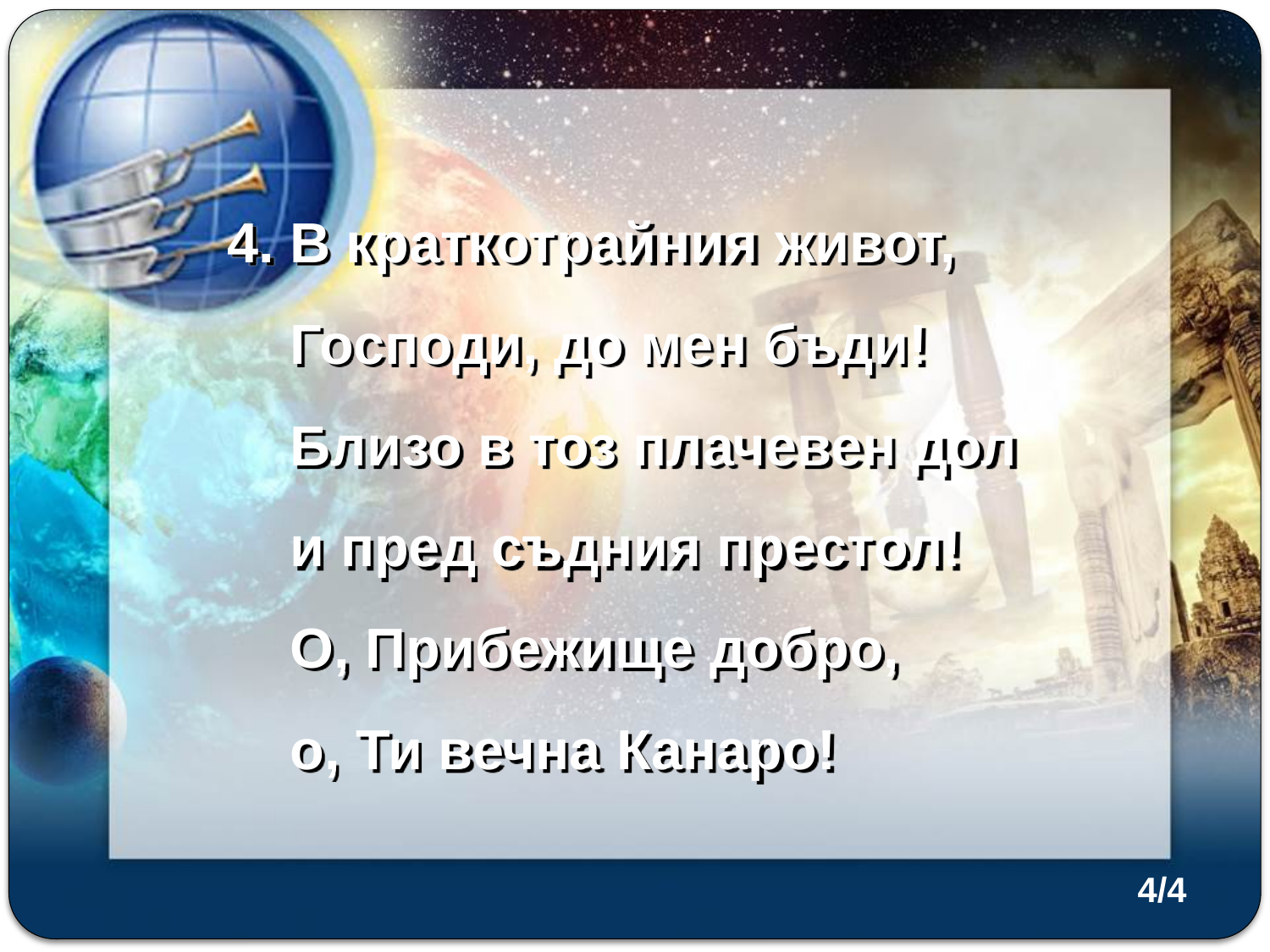

4. В краткотрайния живот,
    Господи, до мен бъди!
    Близо в тоз плачевен дол
    и пред съдния престол!
    О, Прибежище добро,
    о, Ти вечна Канаро!
4/4